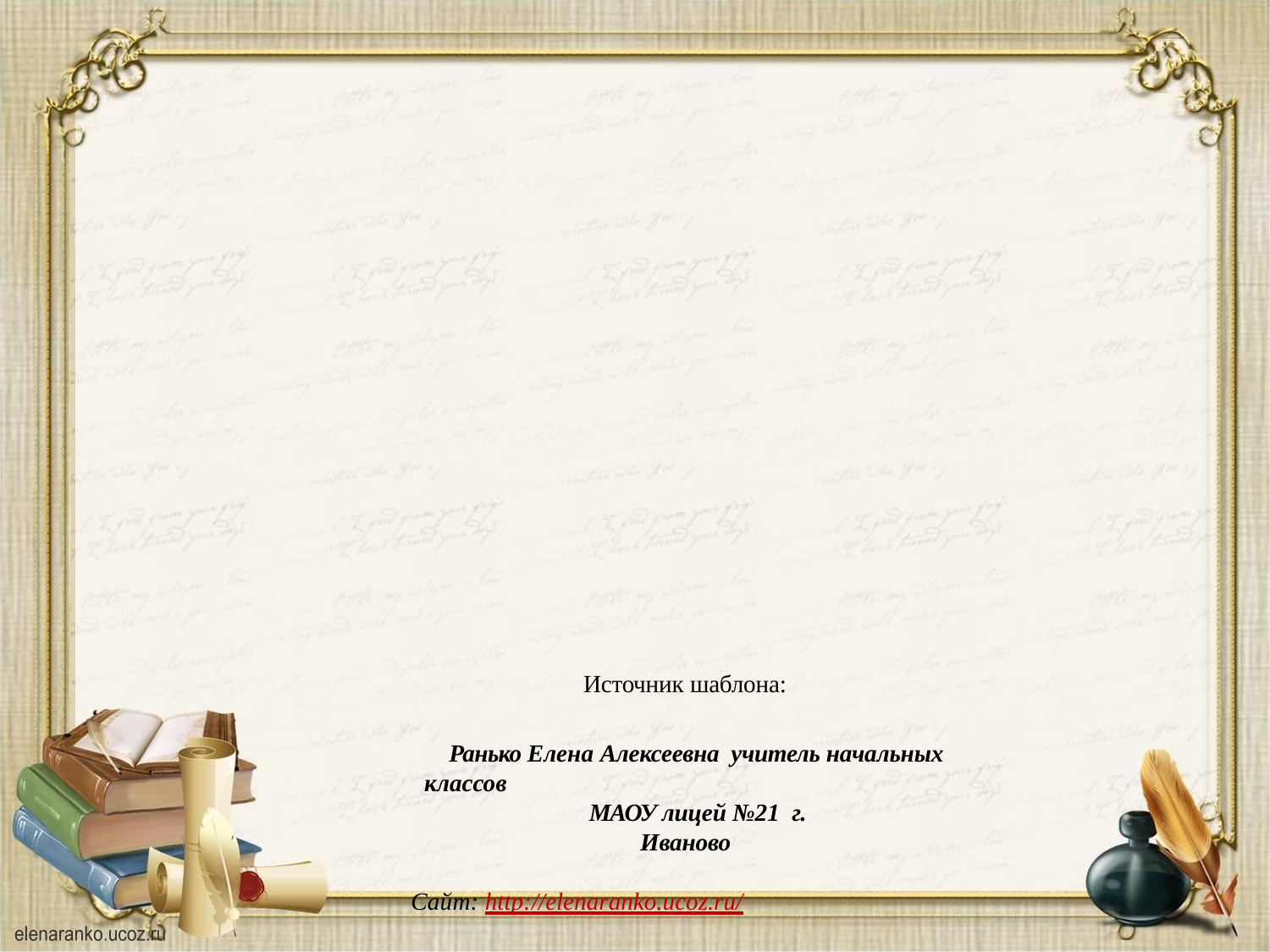

Источник шаблона:
Ранько Елена Алексеевна  учитель начальных классов
МАОУ лицей №21  г. Иваново

Сайт: http://elenaranko.ucoz.ru/